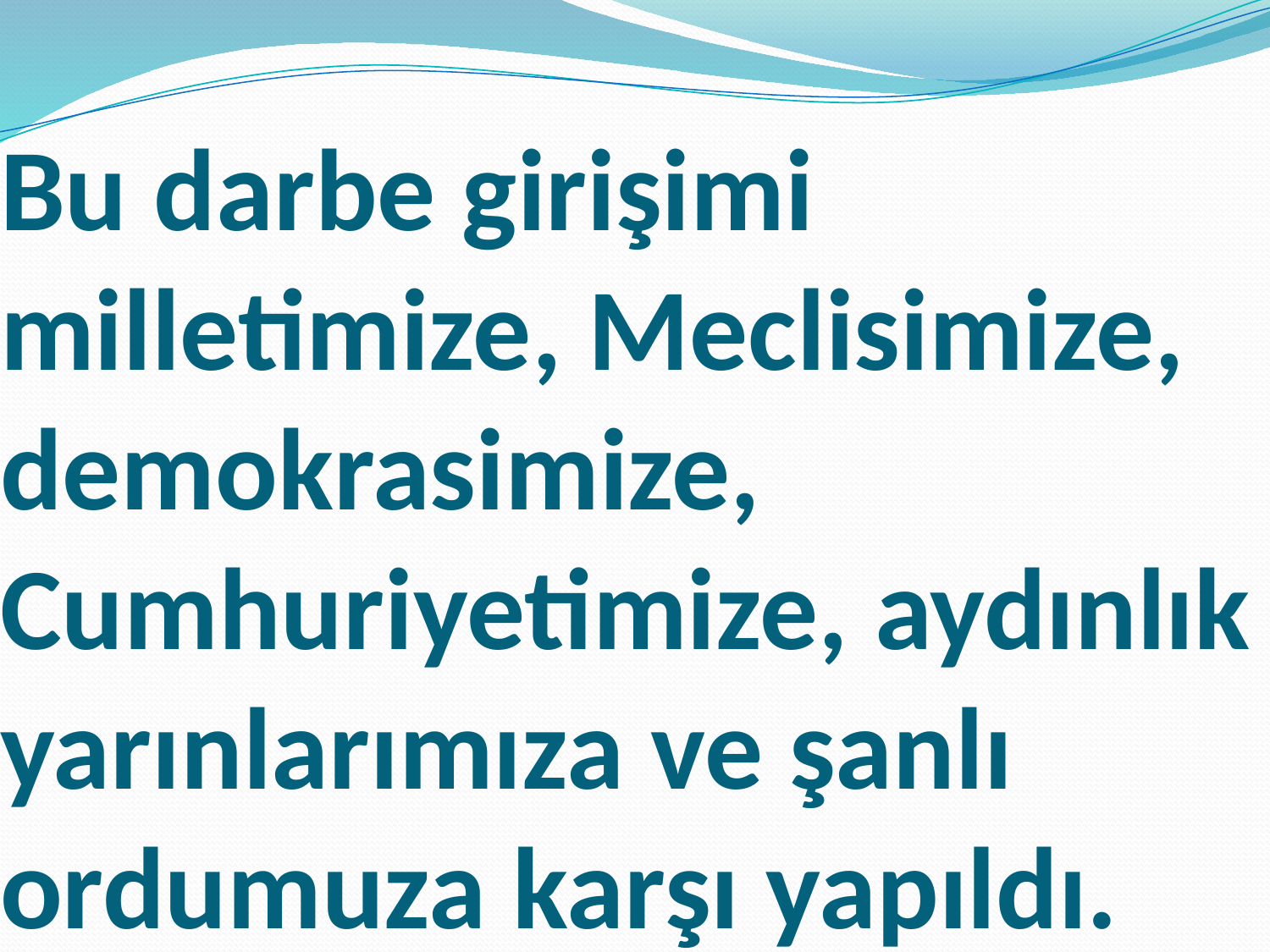

# Bu darbe girişimi milletimize, Meclisimize, demokrasimize, Cumhuriyetimize, aydınlık yarınlarımıza ve şanlı ordumuza karşı yapıldı.